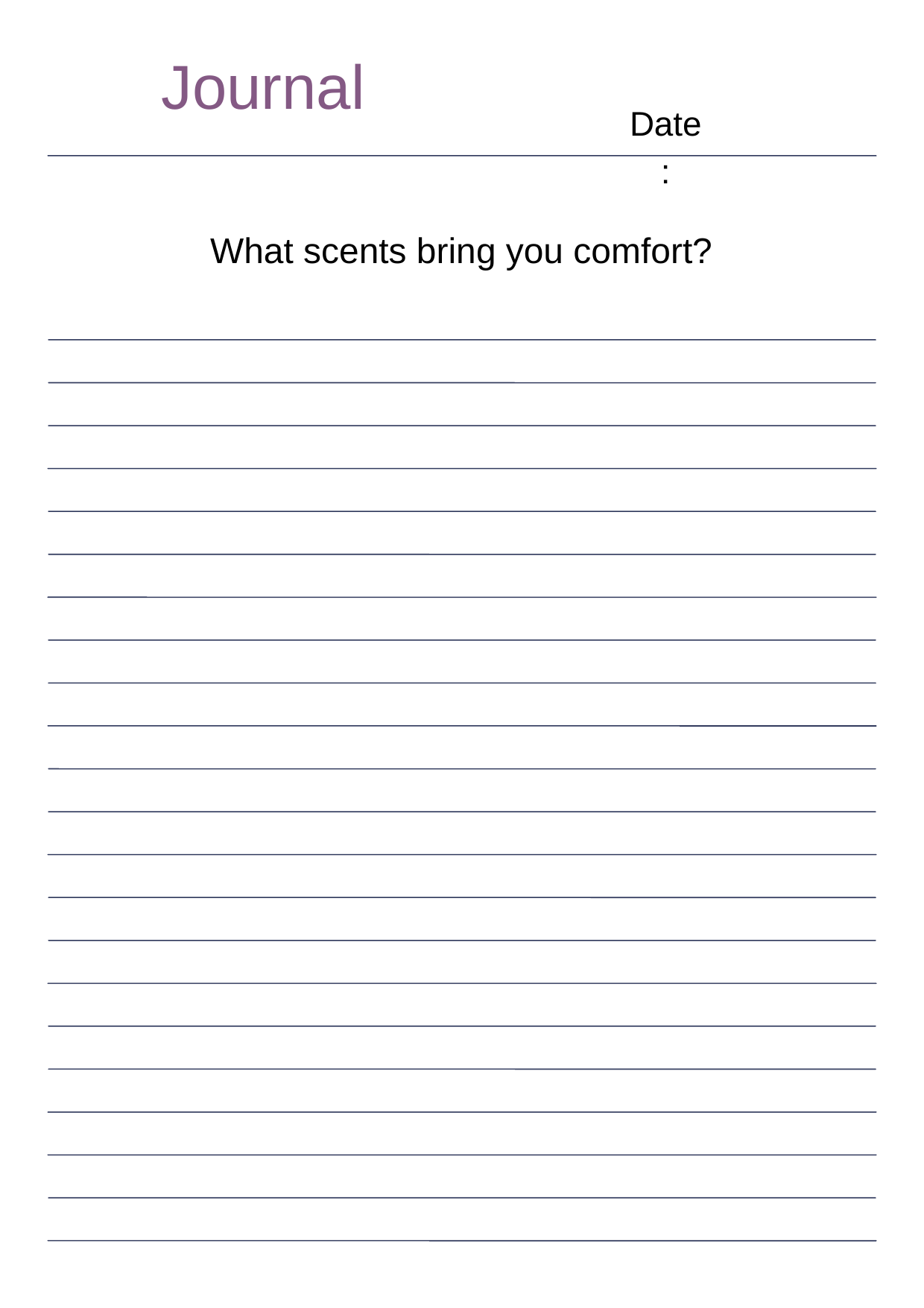

Journal
Date:

What scents bring you comfort?